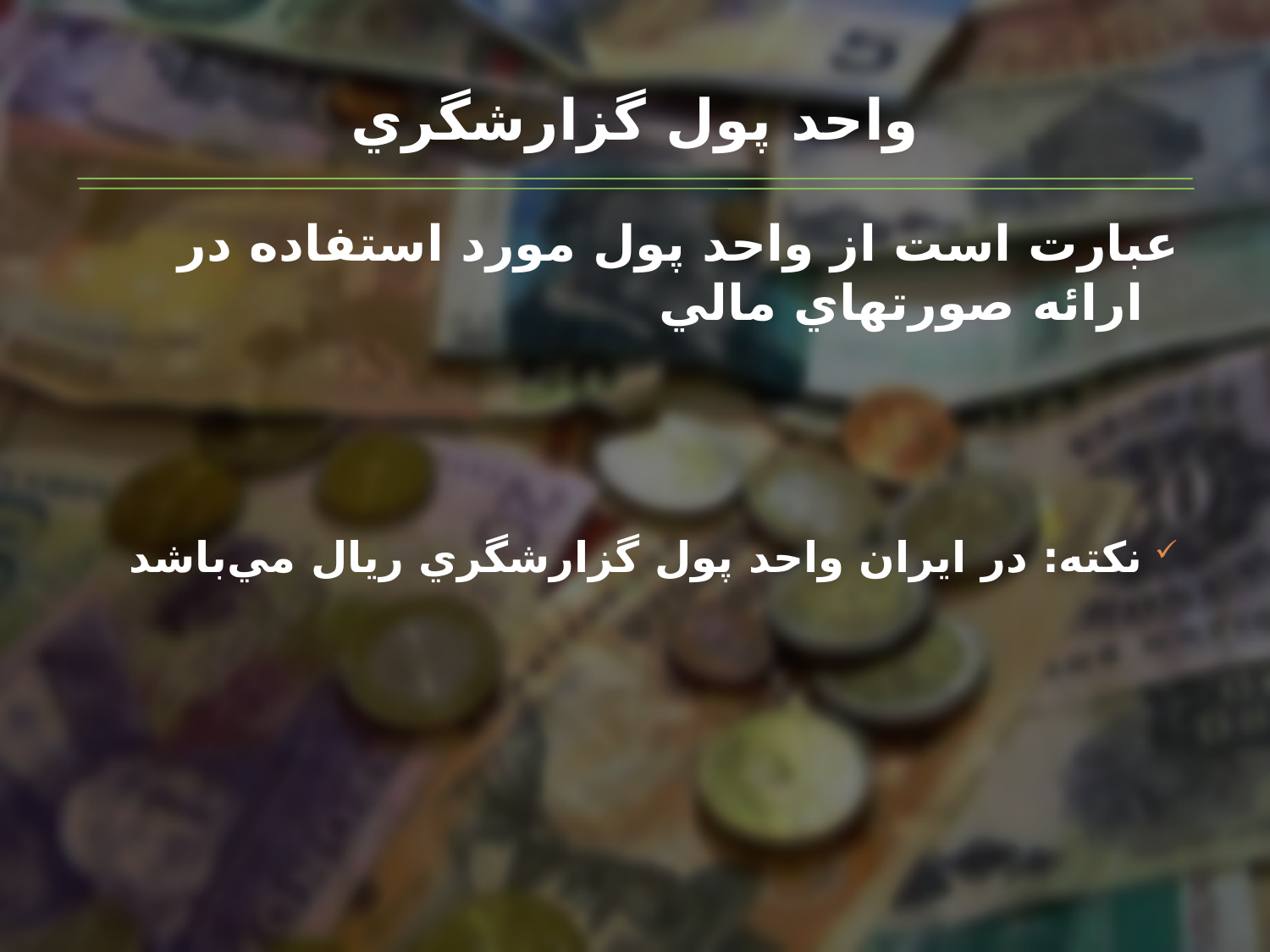

# واحد پول‌ گزارشگري‌
عبارت‌ است‌ از واحد پول‌ مورد استفاده‌ در ارائه‌ صورتهاي‌ مالي

نکته: در ايران واحد پول گزارشگري ريال مي‌باشد